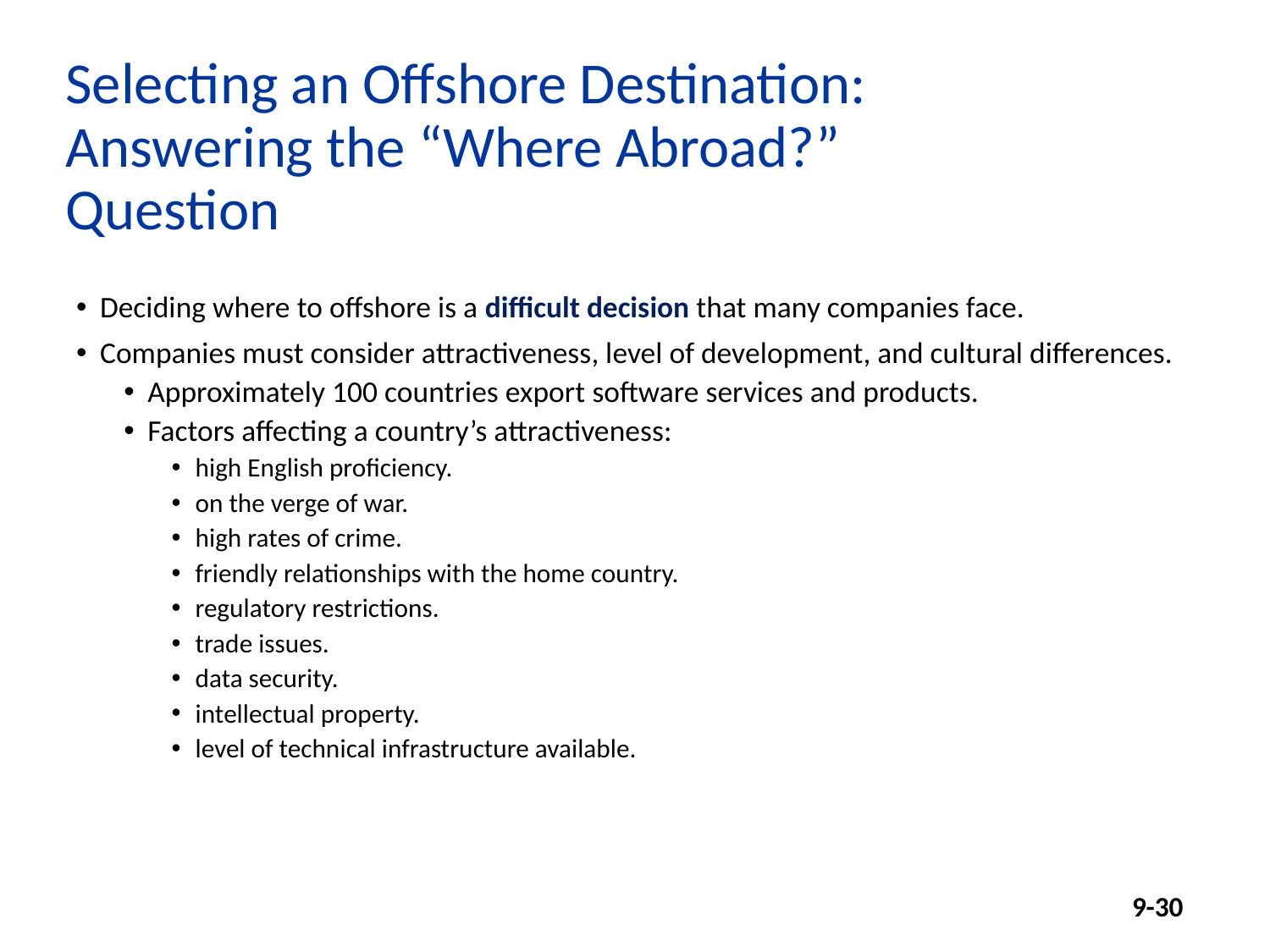

# Selecting an Offshore Destination: Answering the “Where Abroad?” Question
Deciding where to offshore is a difficult decision that many companies face.
Companies must consider attractiveness, level of development, and cultural differences.
Approximately 100 countries export software services and products.
Factors affecting a country’s attractiveness:
high English proficiency.
on the verge of war.
high rates of crime.
friendly relationships with the home country.
regulatory restrictions.
trade issues.
data security.
intellectual property.
level of technical infrastructure available.